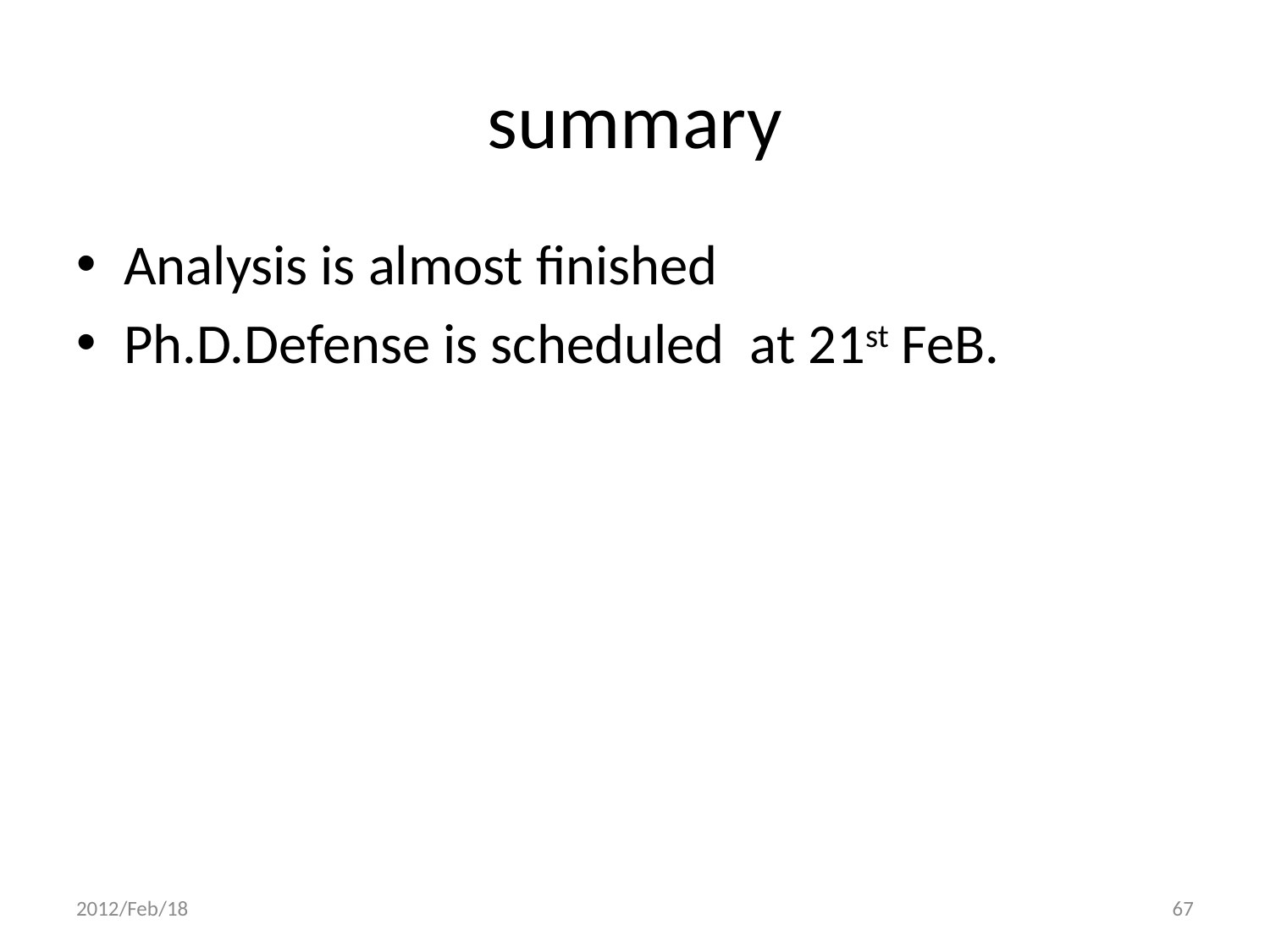

# summary
Analysis is almost finished
Ph.D.Defense is scheduled  at 21st FeB.
2012/Feb/18
67